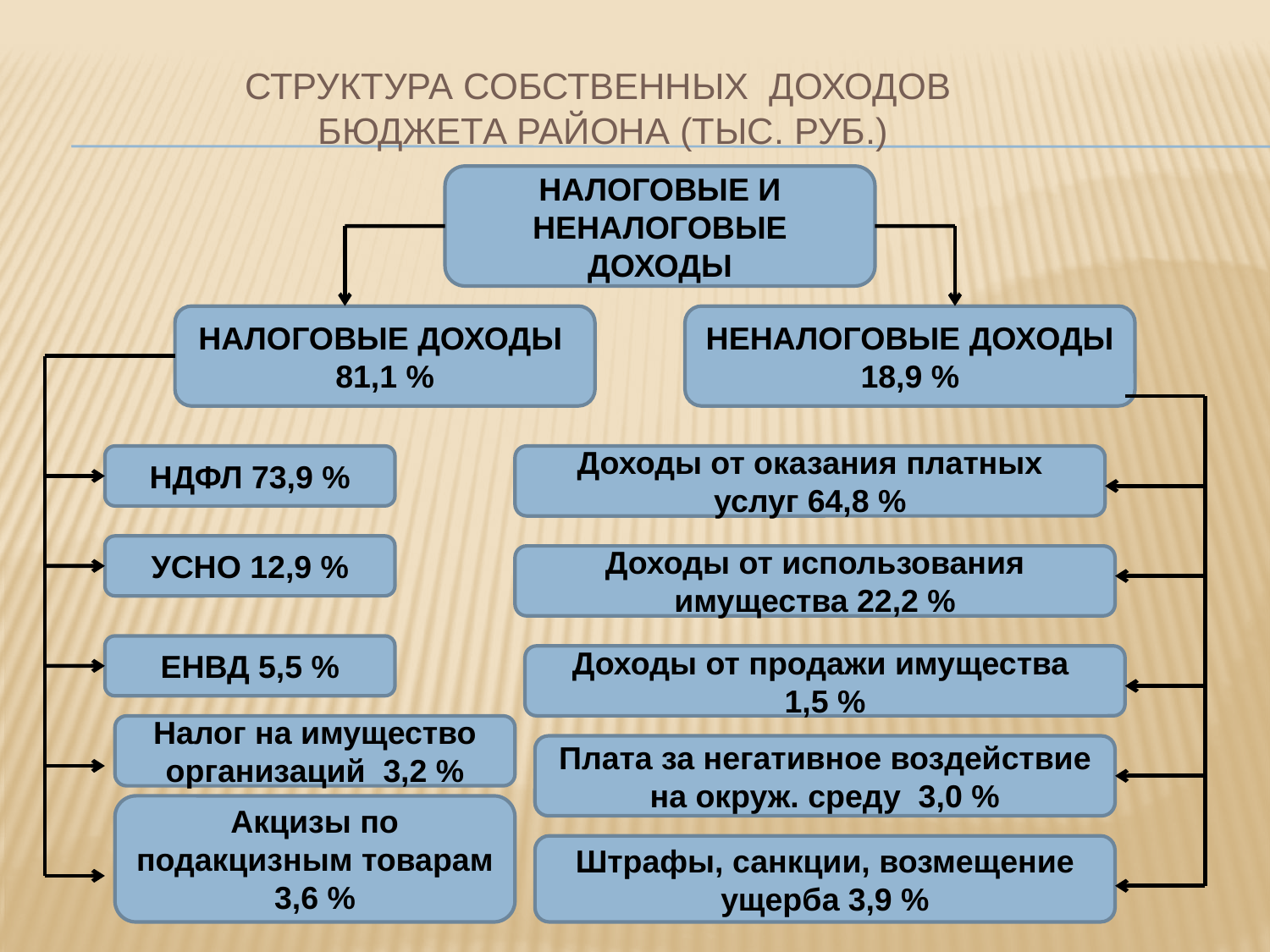

# Структура собственных  доходов бюджета района (тыс. руб.)

НАЛОГОВЫЕ И НЕНАЛОГОВЫЕ ДОХОДЫ
НАЛОГОВЫЕ ДОХОДЫ
81,1 %
НЕНАЛОГОВЫЕ ДОХОДЫ
18,9 %
НДФЛ 73,9 %
Доходы от оказания платных услуг 64,8 %
УСНО 12,9 %
Доходы от использования имущества 22,2 %
ЕНВД 5,5 %
Доходы от продажи имущества
1,5 %
Налог на имущество организаций  3,2 %
Плата за негативное воздействие на окруж. среду  3,0 %

Акцизы по подакцизным товарам 3,6 %

Штрафы, санкции, возмещение ущерба 3,9 %